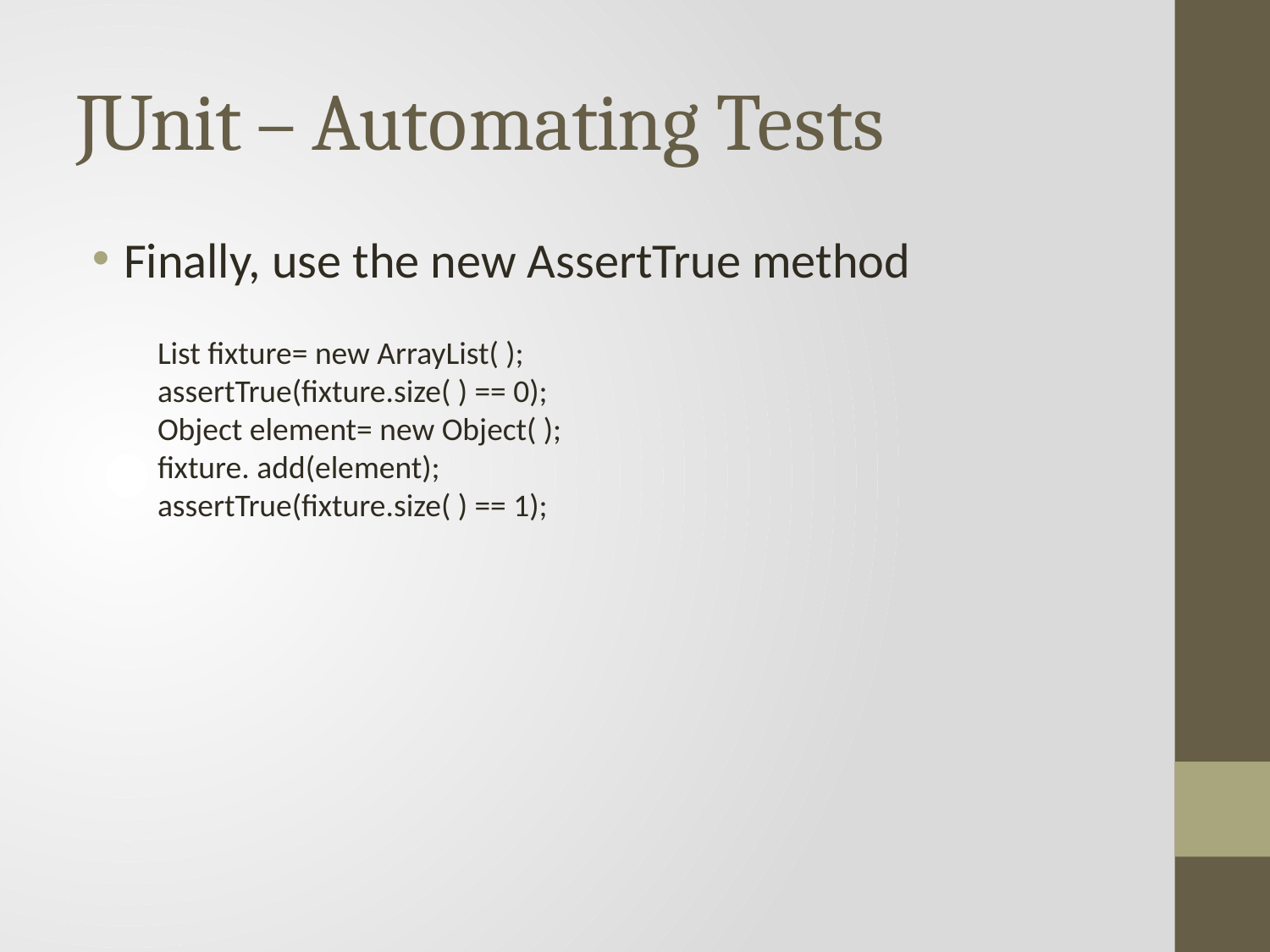

# JUnit – Automating Tests
Finally, use the new AssertTrue method
List fixture= new ArrayList( );
assertTrue(fixture.size( ) == 0);
Object element= new Object( );
fixture. add(element);
assertTrue(fixture.size( ) == 1);